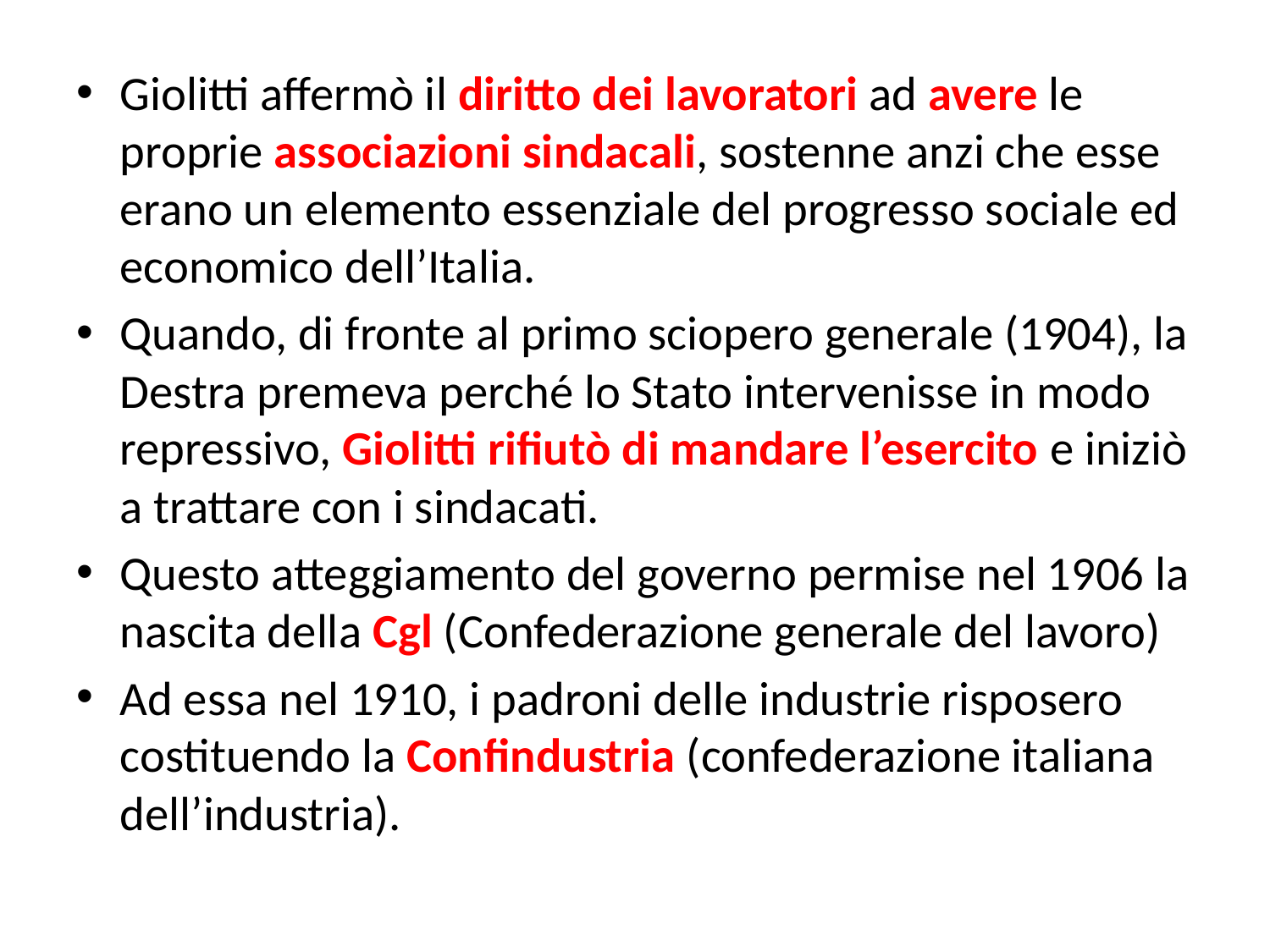

Giolitti affermò il diritto dei lavoratori ad avere le proprie associazioni sindacali, sostenne anzi che esse erano un elemento essenziale del progresso sociale ed economico dell’Italia.
Quando, di fronte al primo sciopero generale (1904), la Destra premeva perché lo Stato intervenisse in modo repressivo, Giolitti rifiutò di mandare l’esercito e iniziò a trattare con i sindacati.
Questo atteggiamento del governo permise nel 1906 la nascita della Cgl (Confederazione generale del lavoro)
Ad essa nel 1910, i padroni delle industrie risposero costituendo la Confindustria (confederazione italiana dell’industria).